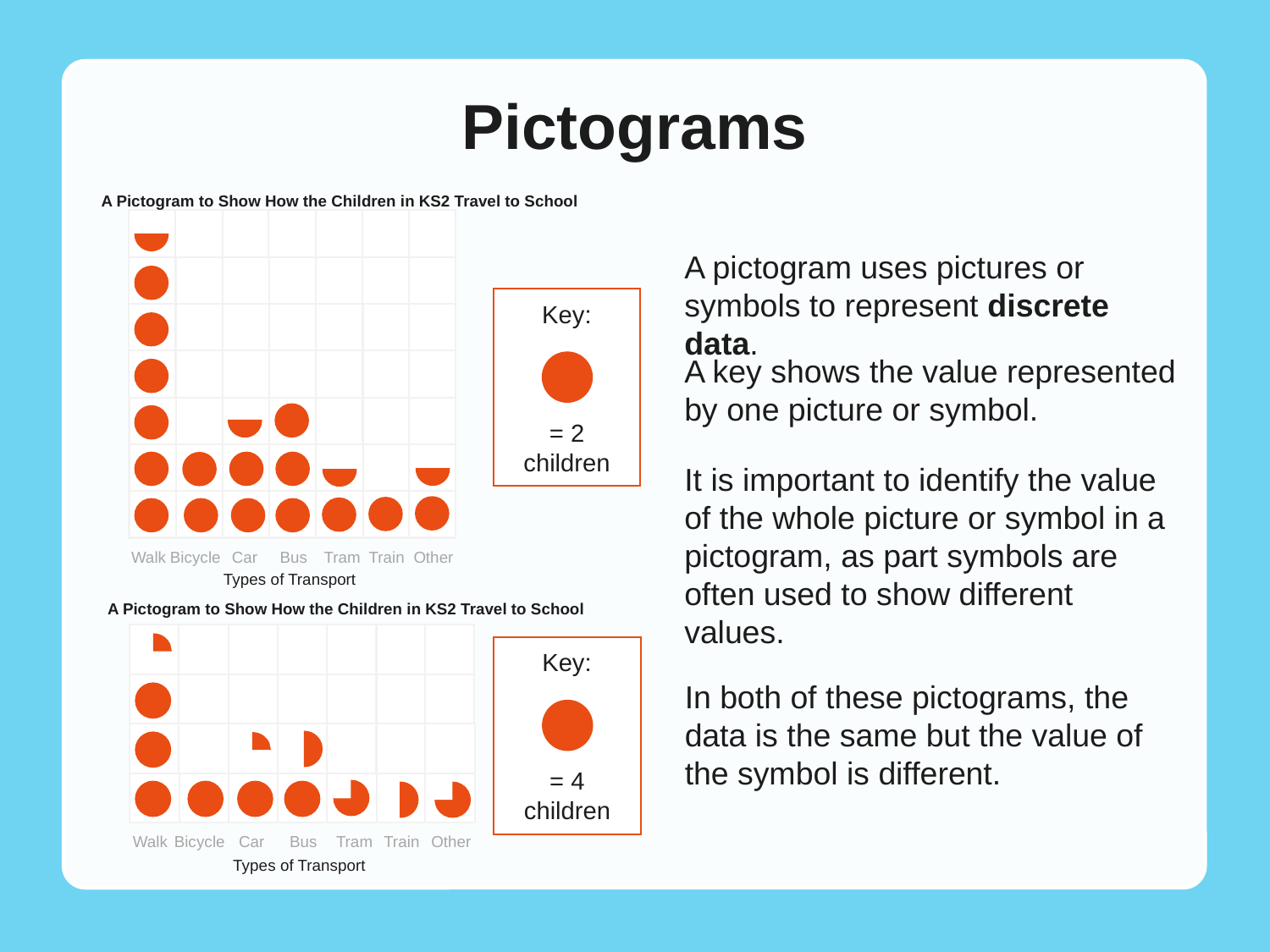

Pictograms
A Pictogram to Show How the Children in KS2 Travel to School

Walk
Bicycle
Car
Bus
Tram
Train
Other
Types of Transport
A pictogram uses pictures or symbols to represent discrete data.
Key:

= 2 children

A key shows the value represented by one picture or symbol.
It is important to identify the value of the whole picture or symbol in a pictogram, as part symbols are often used to show different values.
A Pictogram to Show How the Children in KS2 Travel to School

Walk
Bicycle
Car
Bus
Tram
Train
Other
Types of Transport
Key:

= 4 children

In both of these pictograms, the data is the same but the value of the symbol is different.